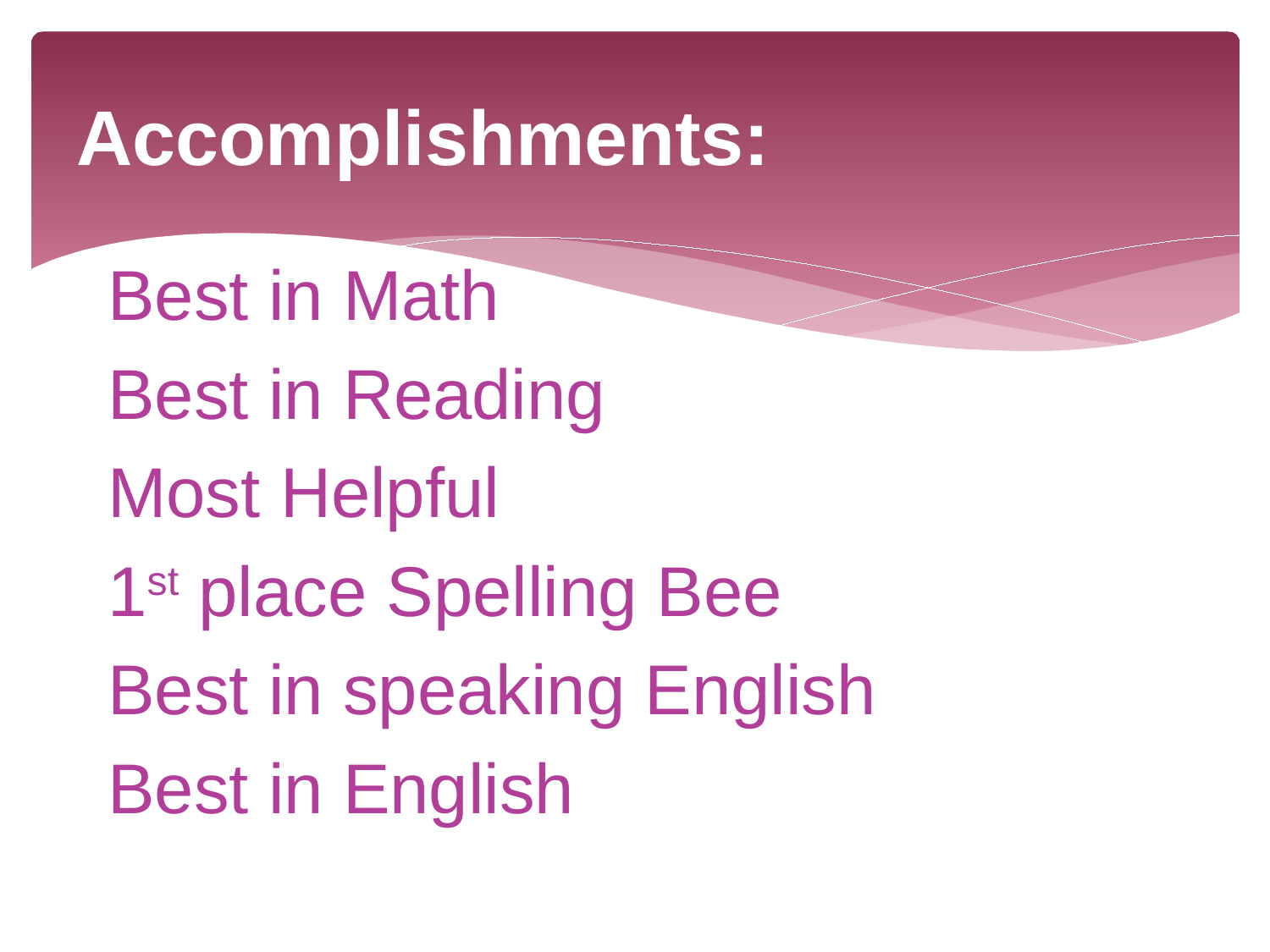

# Accomplishments:
Best in Math
Best in Reading
Most Helpful
1st place Spelling Bee
Best in speaking English
Best in English